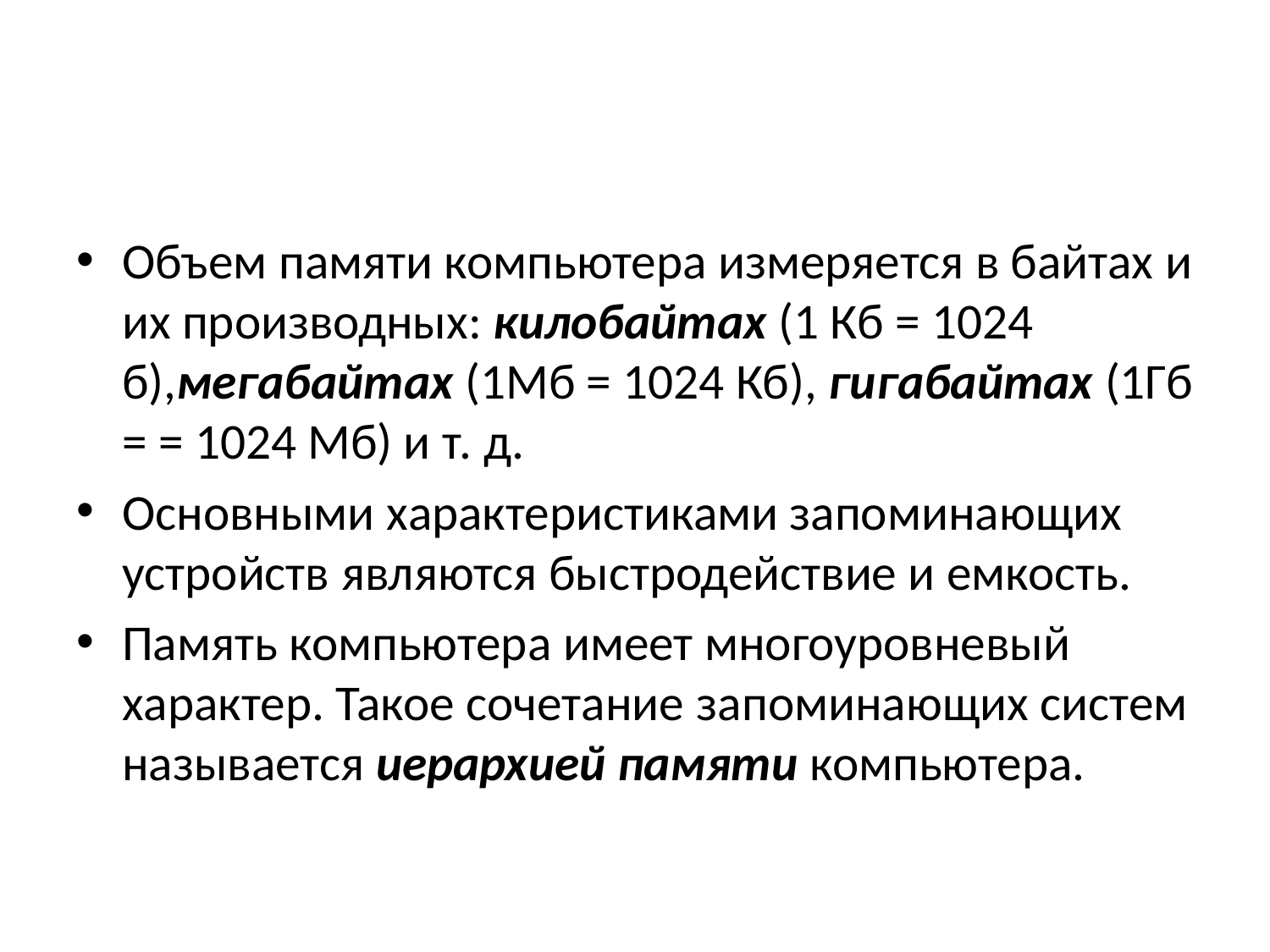

#
Объем памяти компьютера измеряется в байтах и их производных: кило­байтах (1 Кб = 1024 б),мегабайтах (1Мб = 1024 Кб), гигабайтах (1Гб = = 1024 Мб) и т. д.
Основными характеристиками запоминающих устройств являются быстродействие и емкость.
Память компьютера имеет многоуровневый характер. Такое сочетание запоминающих систем называется иерархией памяти компьютера.